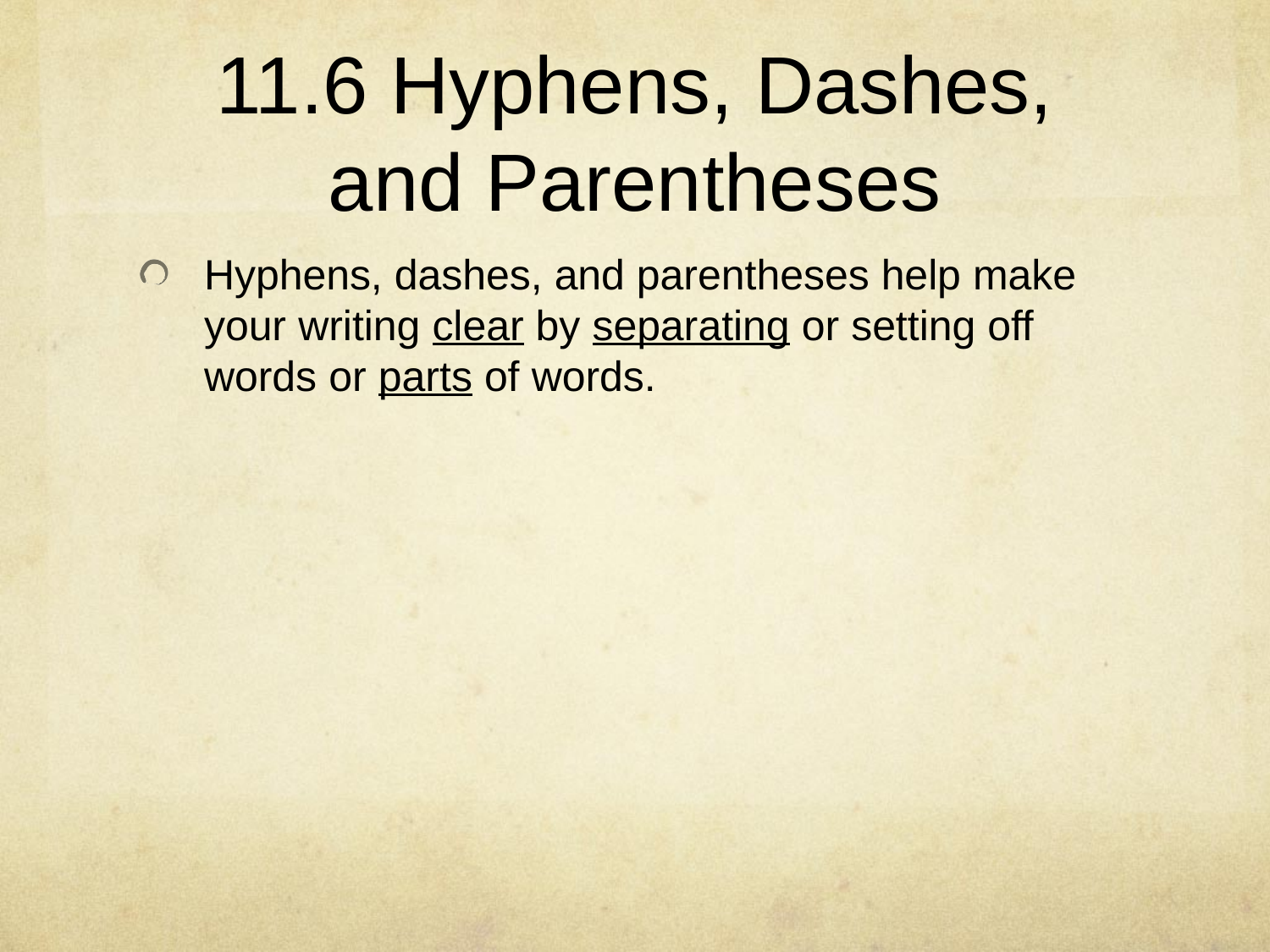

# 11.6 Hyphens, Dashes, and Parentheses
Hyphens, dashes, and parentheses help make your writing clear by separating or setting off words or parts of words.